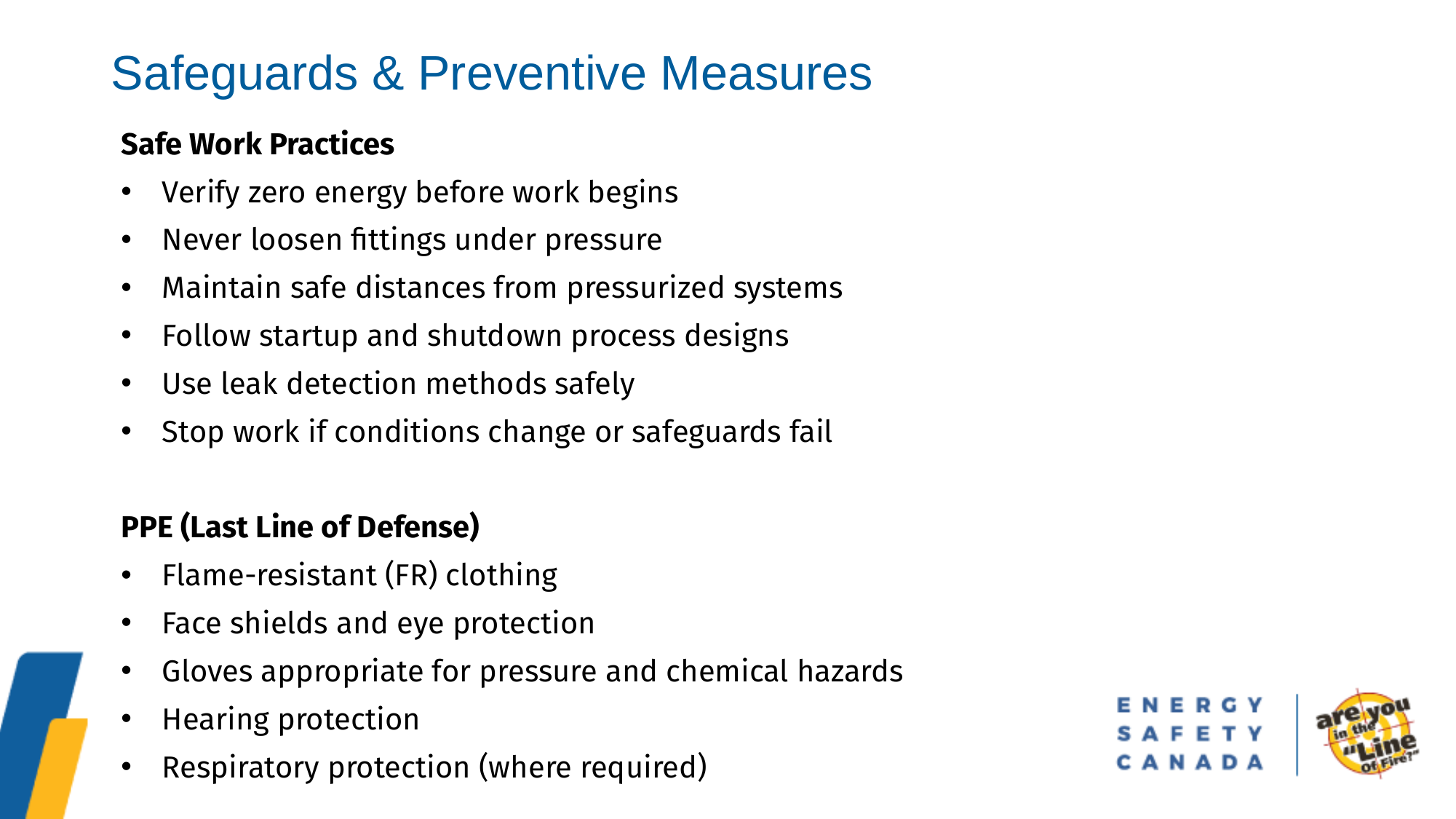

Safeguards & Preventive Measures
Safe Work Practices
Verify zero energy before work begins
Never loosen fittings under pressure
Maintain safe distances from pressurized systems
Follow startup and shutdown process designs
Use leak detection methods safely
Stop work if conditions change or safeguards fail

PPE (Last Line of Defense)
Flame-resistant (FR) clothing
Face shields and eye protection
Gloves appropriate for pressure and chemical hazards
Hearing protection
Respiratory protection (where required)